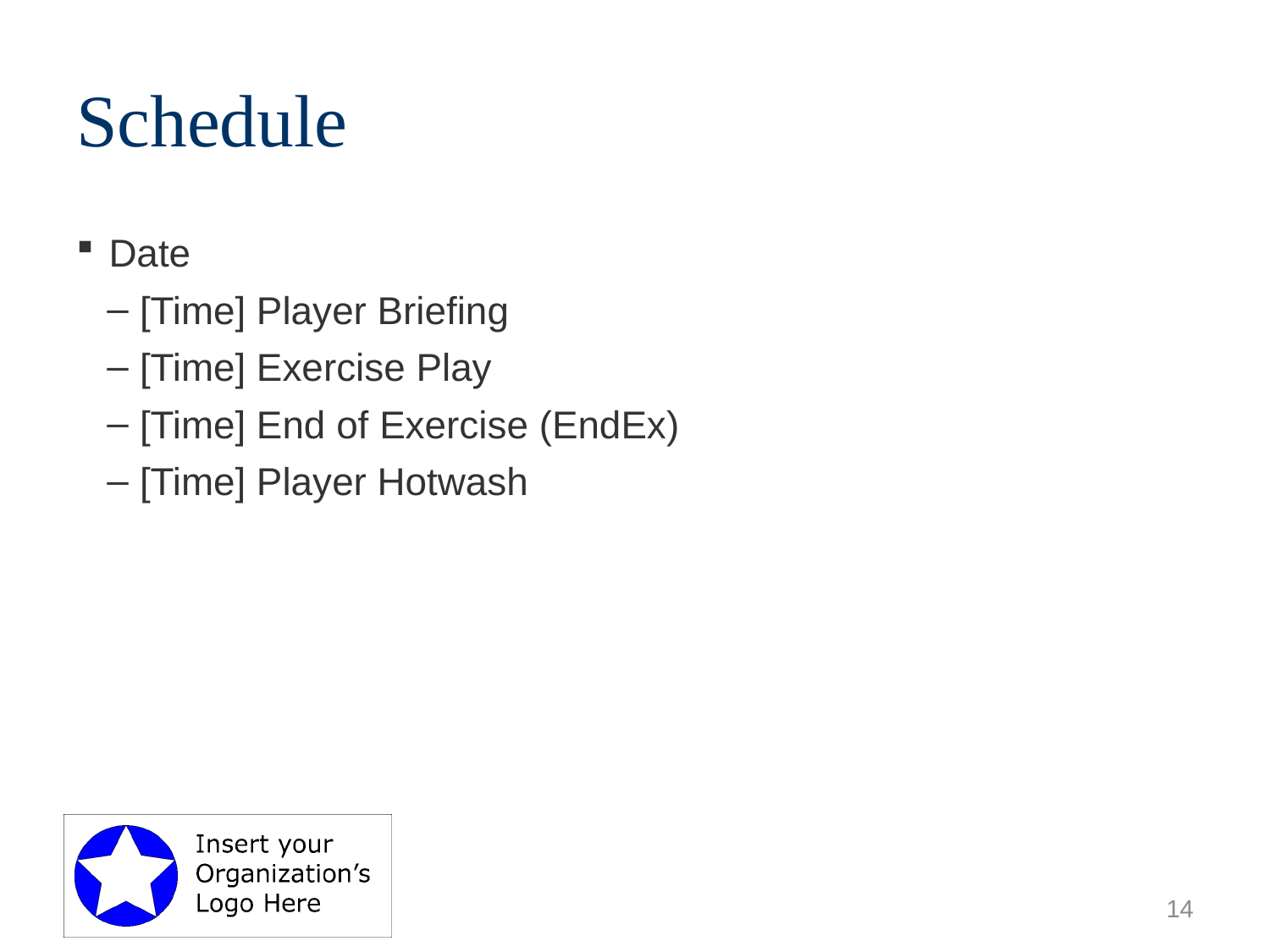

# Schedule
Date
[Time] Player Briefing
[Time] Exercise Play
[Time] End of Exercise (EndEx)
[Time] Player Hotwash
14